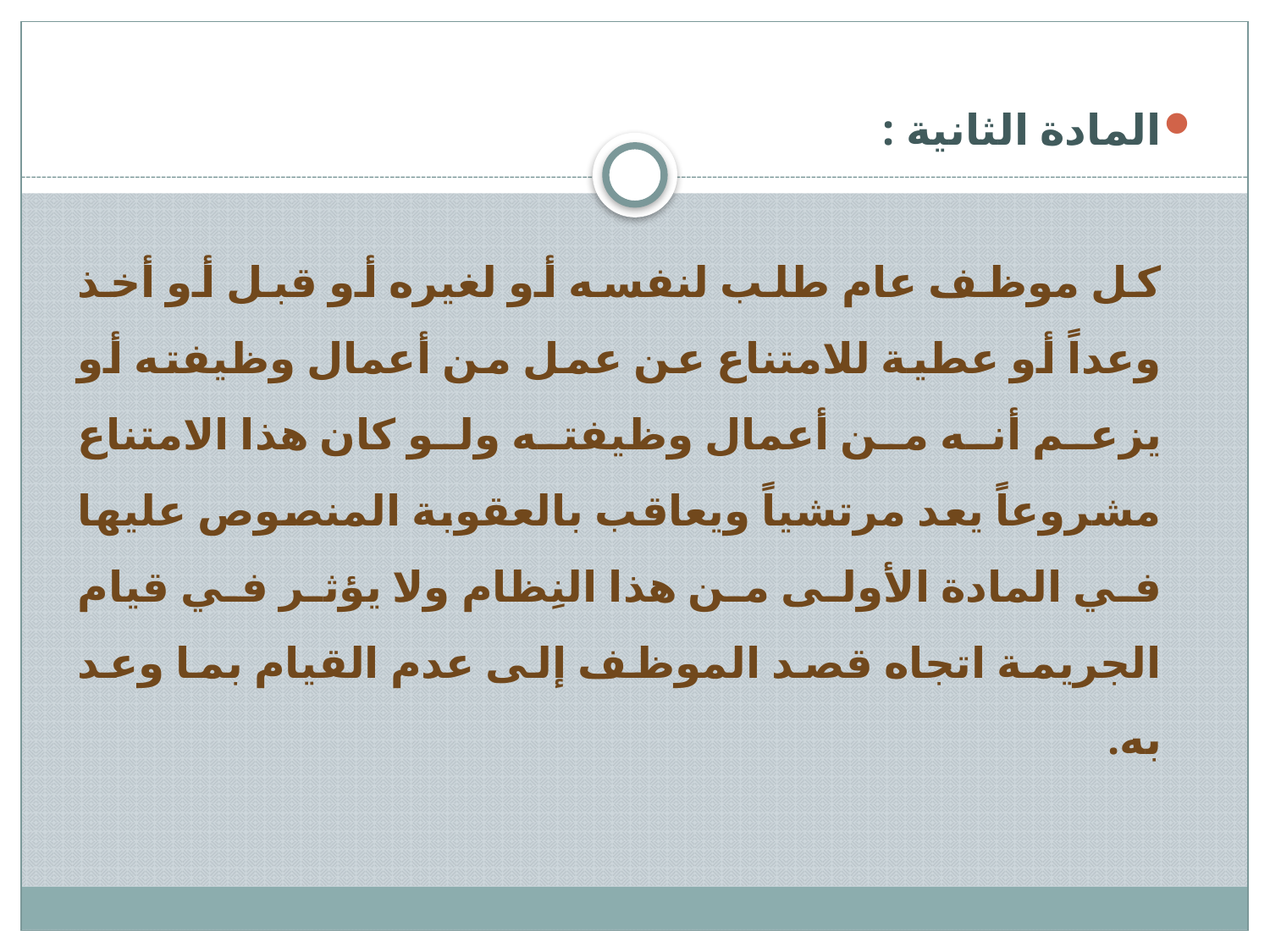

المادة الثانية :
	كل موظف عام طلب لنفسه أو لغيره أو قبل أو أخذ وعداً أو عطية للامتناع عن عمل من أعمال وظيفته أو يزعم أنه من أعمال وظيفته ولو كان هذا الامتناع مشروعاً يعد مرتشياً ويعاقب بالعقوبة المنصوص عليها في المادة الأولى من هذا النِظام ولا يؤثر في قيام الجريمة اتجاه قصد الموظف إلى عدم القيام بما وعد به.